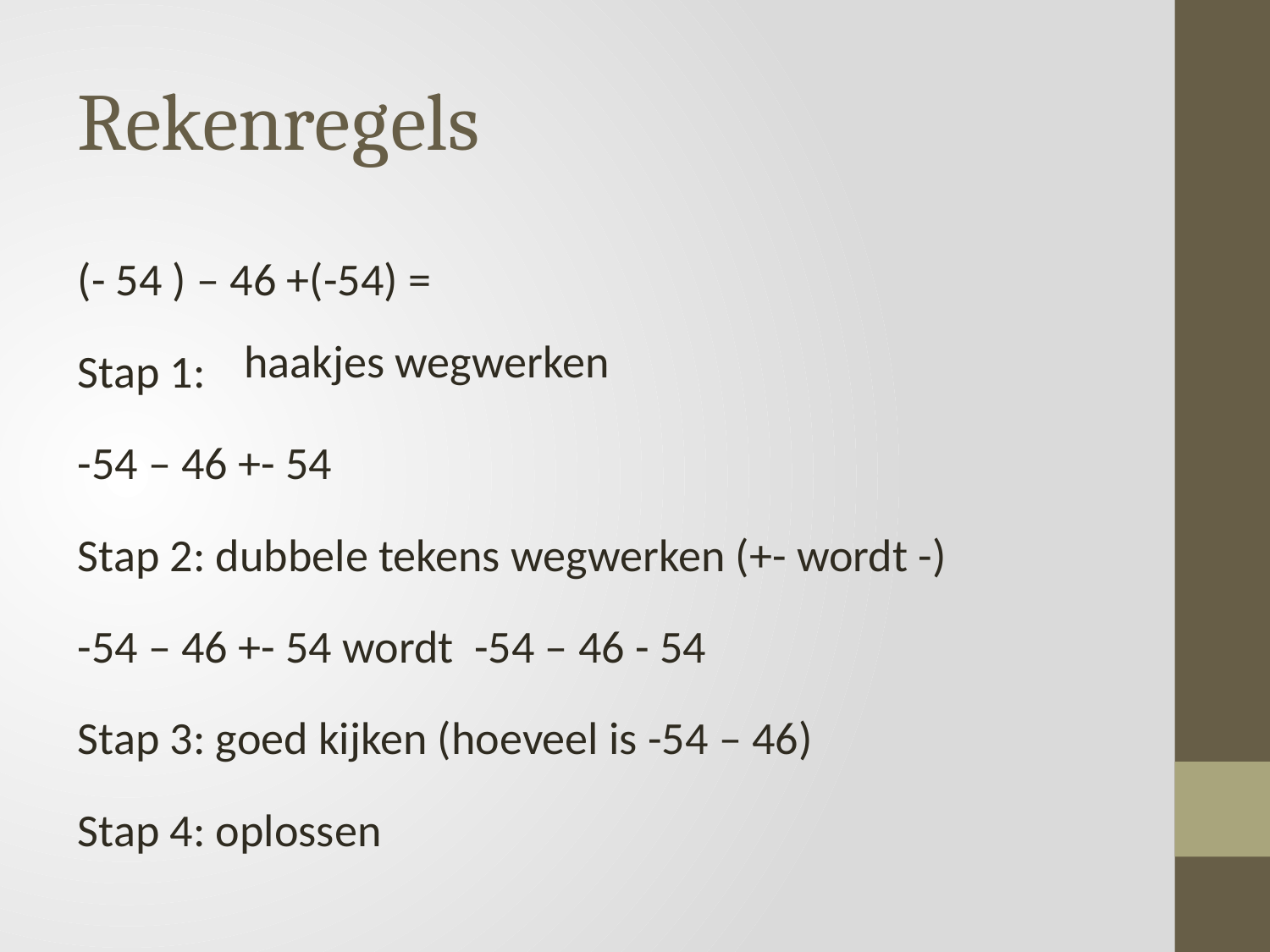

# Rekenregels
(- 54 ) – 46 +(-54) =
Stap 1:
-54 – 46 +- 54
Stap 2: dubbele tekens wegwerken (+- wordt -)
-54 – 46 +- 54 wordt  -54 – 46 - 54
Stap 3: goed kijken (hoeveel is -54 – 46)
Stap 4: oplossen
haakjes wegwerken